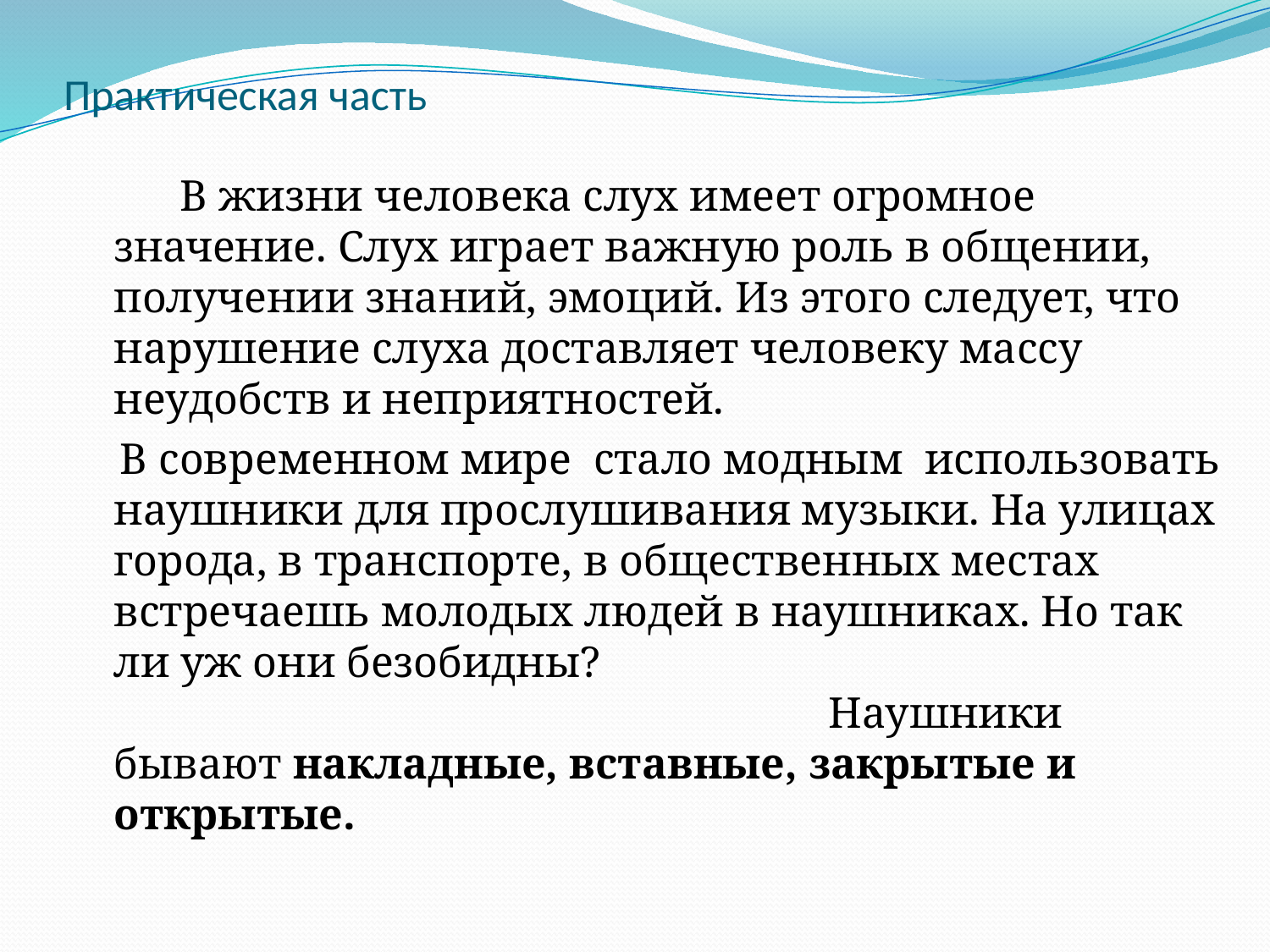

# Практическая часть
         В жизни человека слух имеет огромное значение. Слух играет важную роль в общении, получении знаний, эмоций. Из этого следует, что нарушение слуха доставляет человеку массу неудобств и неприятностей.
    В современном мире  стало модным  использовать наушники для прослушивания музыки. На улицах города, в транспорте, в общественных местах встречаешь молодых людей в наушниках. Но так ли уж они безобидны?                                                                                                                          Наушники бывают накладные, вставные, закрытые и открытые.